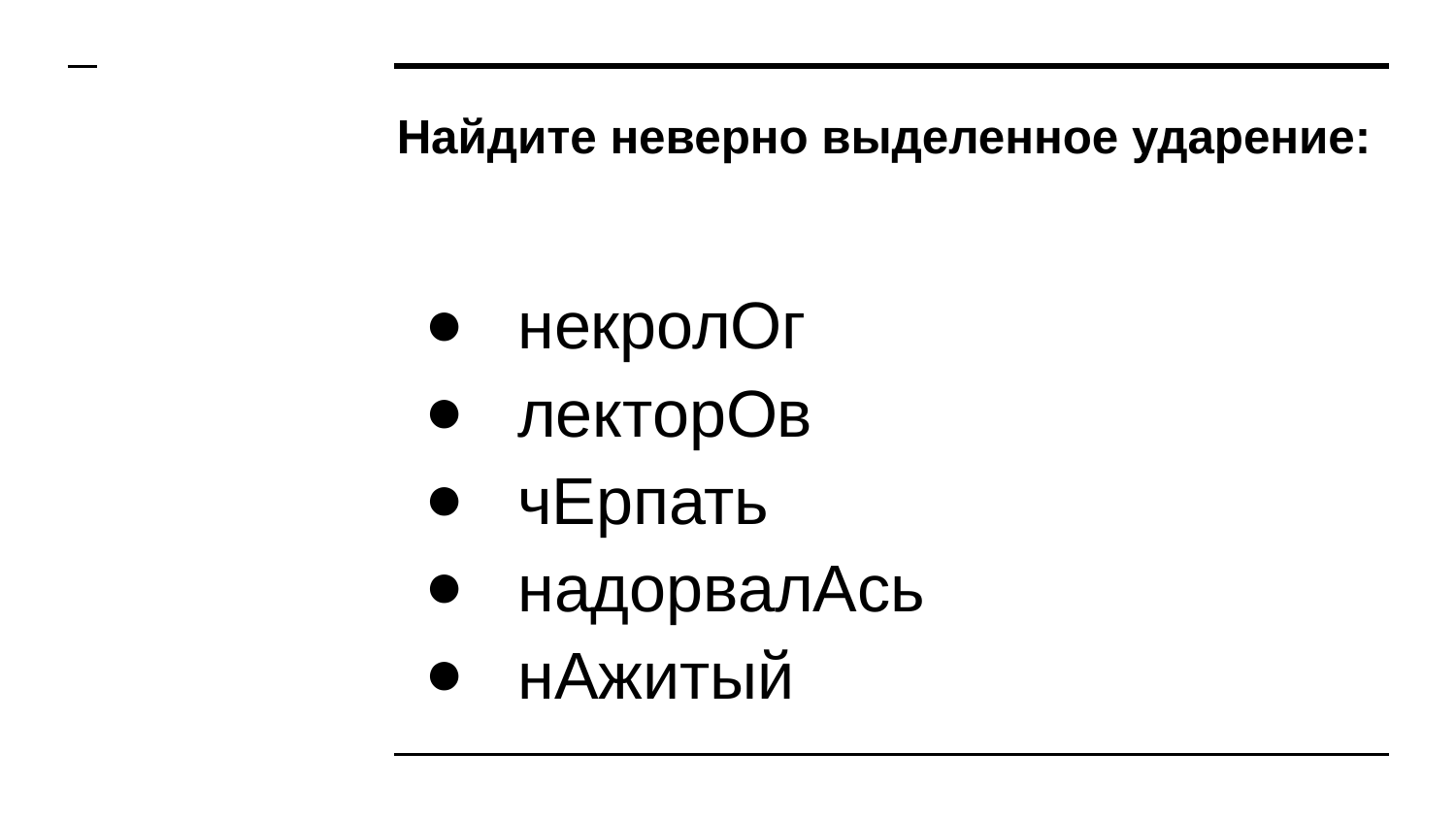

# Найдите неверно выделенное ударение:
некролОг
лекторОв
чЕрпать
надорвалАсь
нАжитый